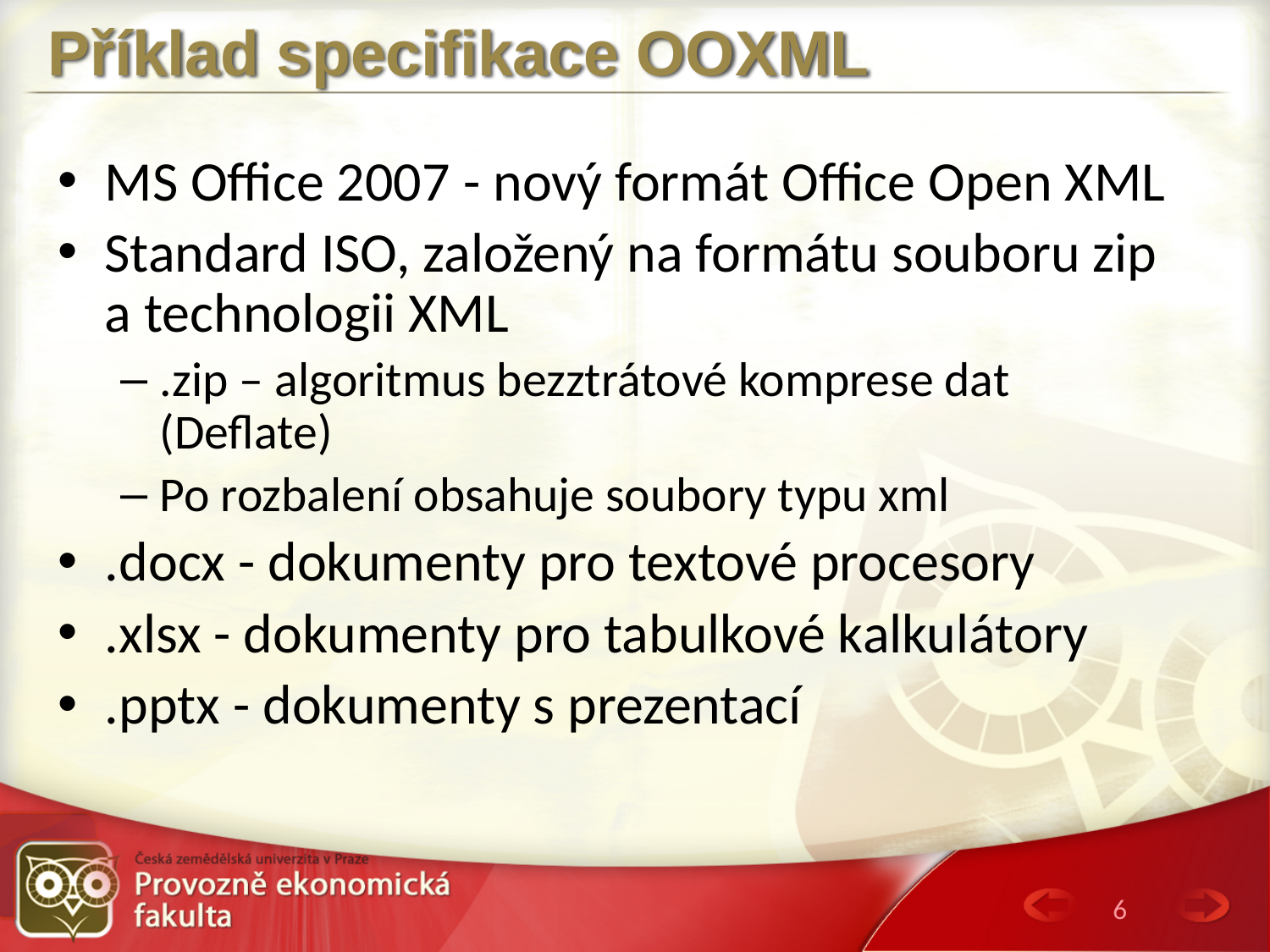

# Příklad specifikace OOXML
MS Office 2007 - nový formát Office Open XML
Standard ISO, založený na formátu souboru zip a technologii XML
.zip – algoritmus bezztrátové komprese dat (Deflate)
Po rozbalení obsahuje soubory typu xml
.docx - dokumenty pro textové procesory
.xlsx - dokumenty pro tabulkové kalkulátory
.pptx - dokumenty s prezentací